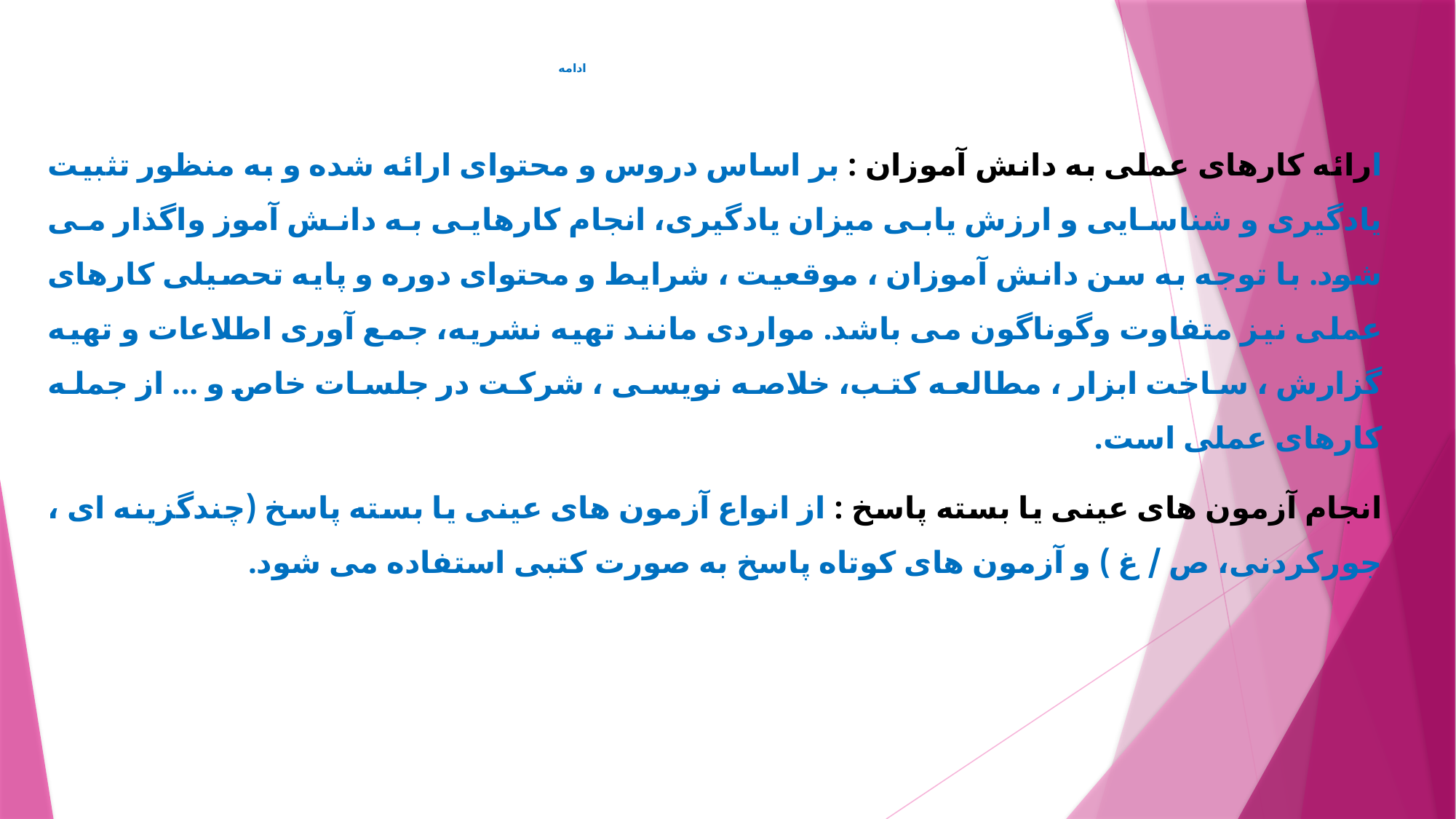

# ادامه
ارائه کارهای عملی به دانش آموزان : بر اساس دروس و محتوای ارائه شده و به منظور تثبیت یادگیری و شناسایی و ارزش یابی میزان یادگیری، انجام کارهایی به دانش آموز واگذار می شود. با توجه به سن دانش آموزان ، موقعیت ، شرایط و محتوای دوره و پایه تحصیلی کارهای عملی نیز متفاوت وگوناگون می باشد. مواردی مانند تهیه نشریه، جمع آوری اطلاعات و تهیه گزارش ، ساخت ابزار ، مطالعه کتب، خلاصه نویسی ، شرکت در جلسات خاص و ... از جمله کارهای عملی است.
انجام آزمون های عینی یا بسته پاسخ : از انواع آزمون های عینی یا بسته پاسخ (چندگزینه ای ، جورکردنی، ص / غ ) و آزمون های کوتاه پاسخ به صورت کتبی استفاده می شود.